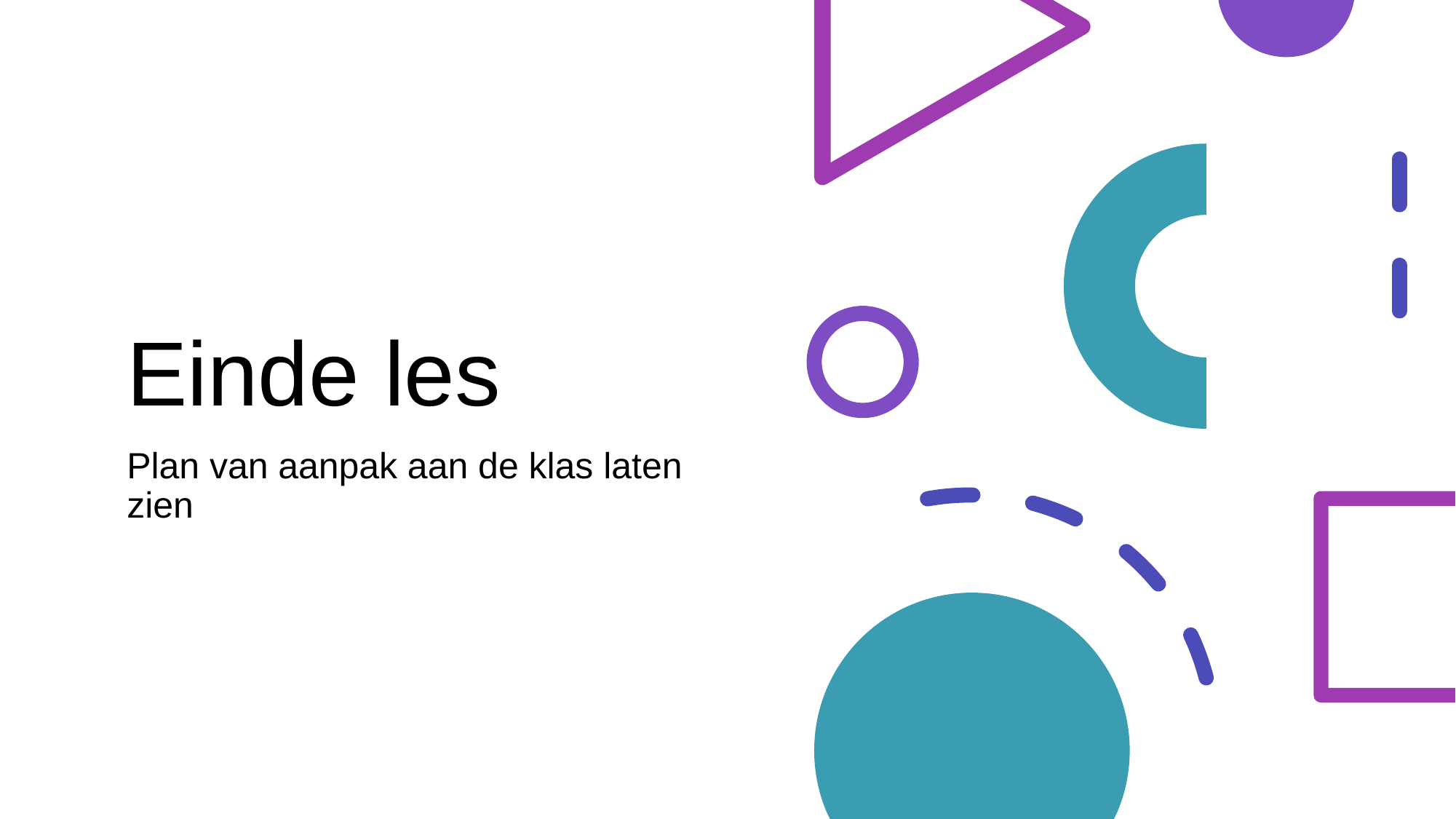

# Einde les

Plan van aanpak aan de klas laten zien